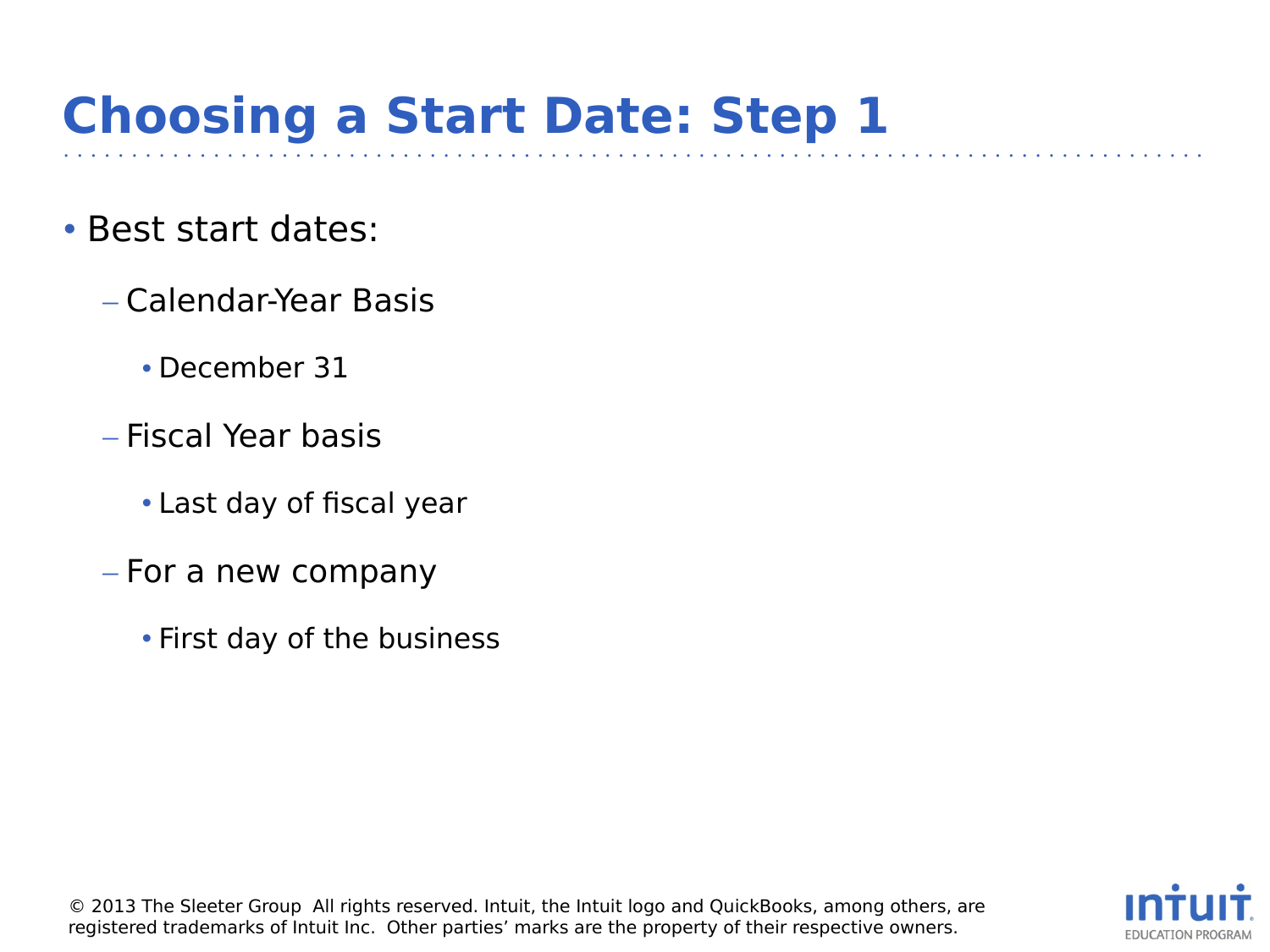

# Choosing a Start Date: Step 1
Best start dates:
Calendar-Year Basis
December 31
Fiscal Year basis
Last day of fiscal year
For a new company
First day of the business